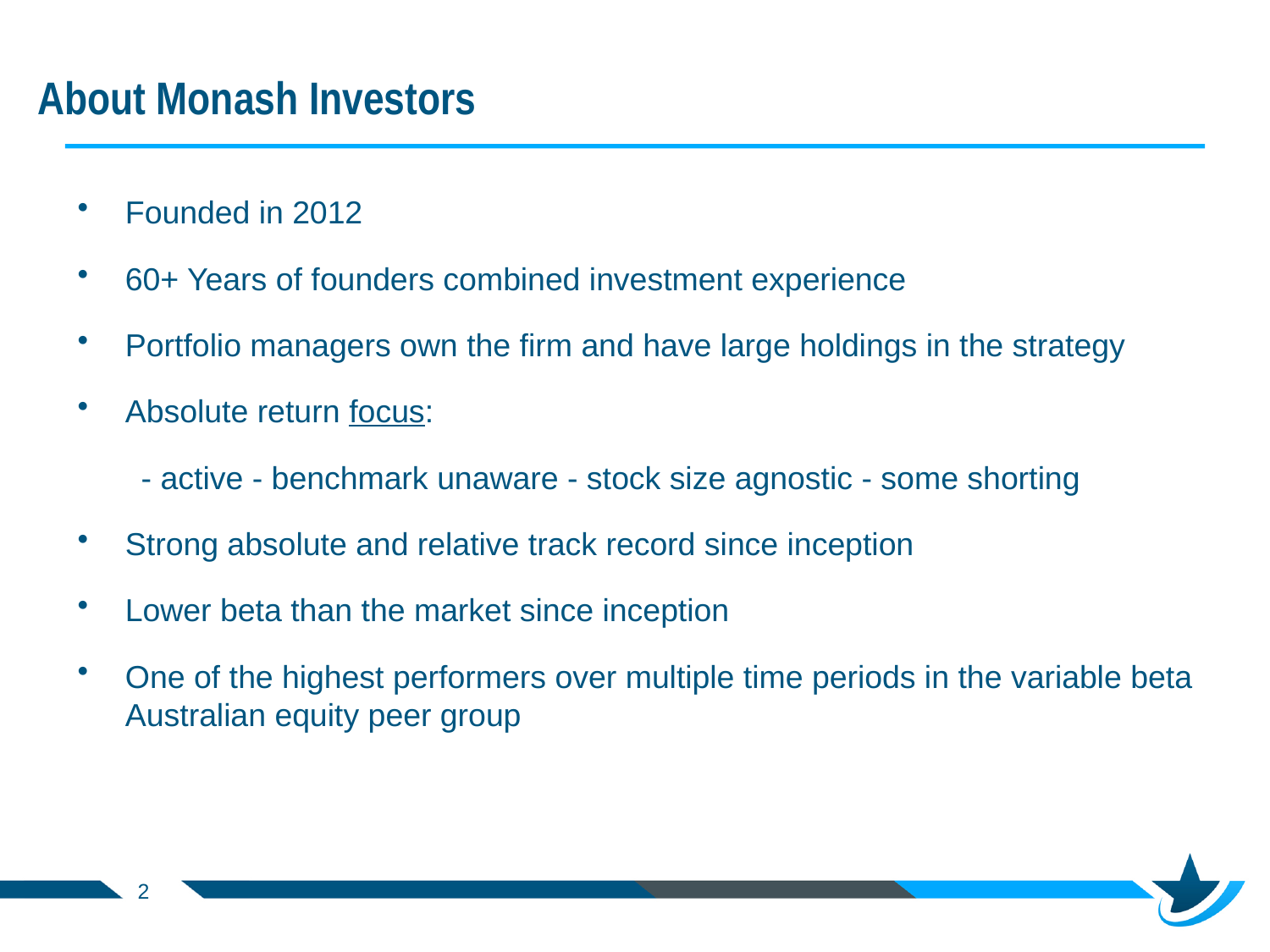

# About Monash Investors
Founded in 2012
60+ Years of founders combined investment experience
Portfolio managers own the firm and have large holdings in the strategy
Absolute return focus:
- active - benchmark unaware - stock size agnostic - some shorting
Strong absolute and relative track record since inception
Lower beta than the market since inception
One of the highest performers over multiple time periods in the variable beta Australian equity peer group
2